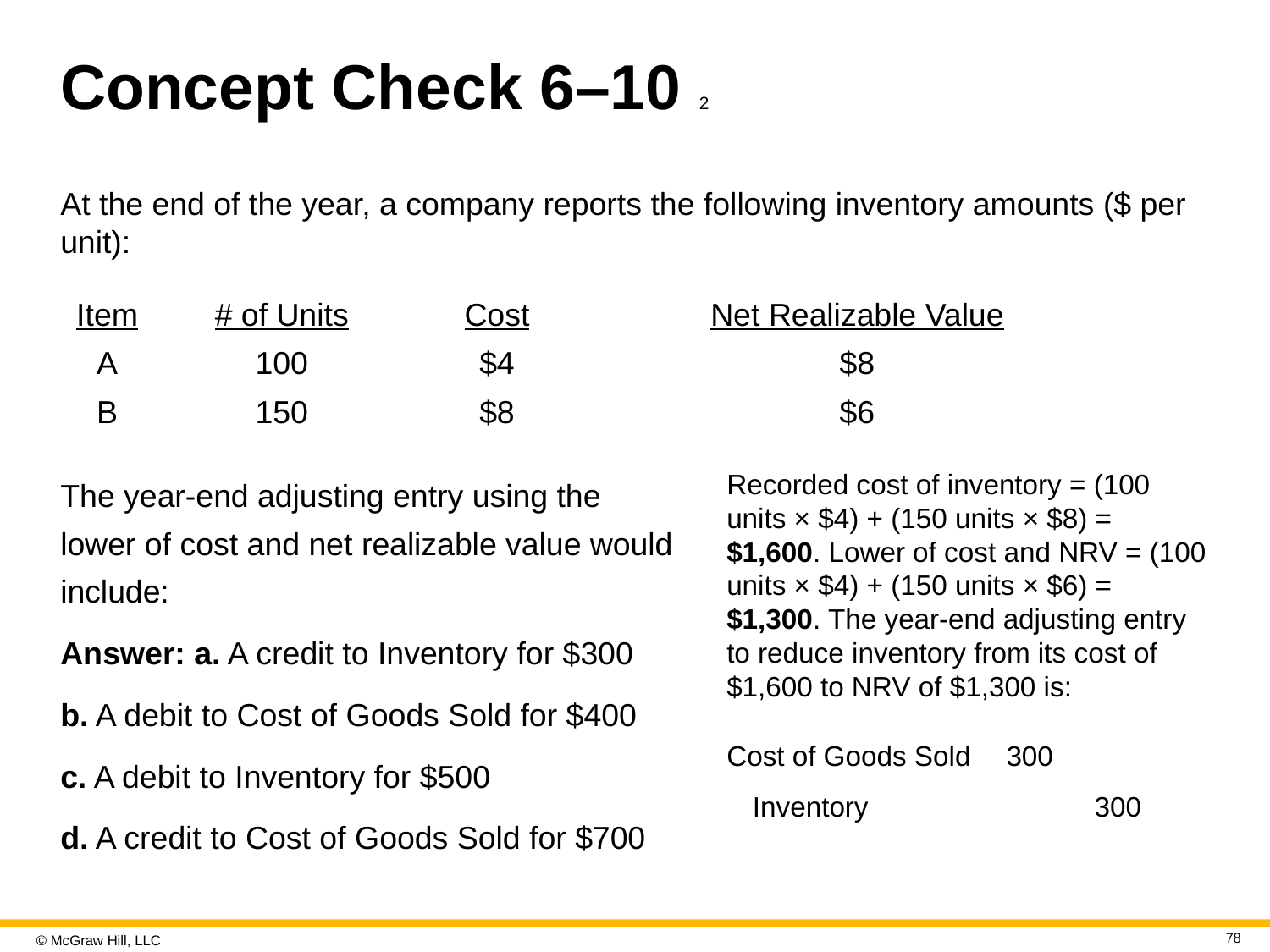

# Concept Check 6–10 2
At the end of the year, a company reports the following inventory amounts ($ per unit):
| Item | # of Units | Cost | Net Realizable Value |
| --- | --- | --- | --- |
| A | 100 | $4 | $8 |
| B | 150 | $8 | $6 |
The year-end adjusting entry using the lower of cost and net realizable value would include:
Answer: a. A credit to Inventory for $300
b. A debit to Cost of Goods Sold for $400
c. A debit to Inventory for $500
d. A credit to Cost of Goods Sold for $700
Recorded cost of inventory = (100 units × $4) + (150 units × $8) = $1,600. Lower of cost and NRV = (100 units × $4) + (150 units × $6) = $1,300. The year-end adjusting entry to reduce inventory from its cost of $1,600 to NRV of $1,300 is:
| Cost of Goods Sold | 300 |  |
| --- | --- | --- |
| Inventory |  | 300 |
78